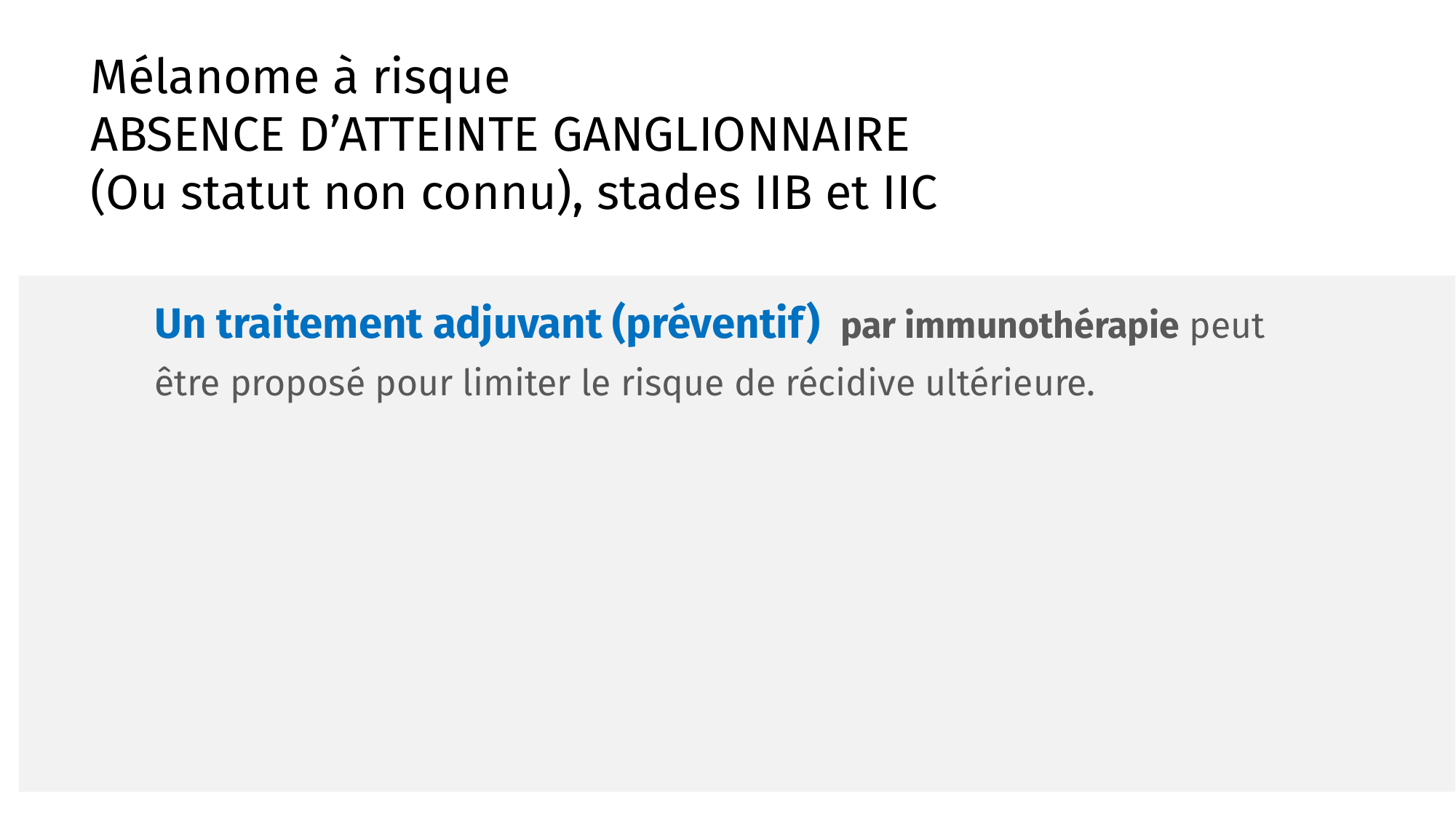

Mélanome à risque
ABSENCE D’ATTEINTE GANGLIONNAIRE
(Ou statut non connu), stades IIB et IIC

Un traitement adjuvant (préventif)  par immunothérapie peut être proposé pour limiter le risque de récidive ultérieure.